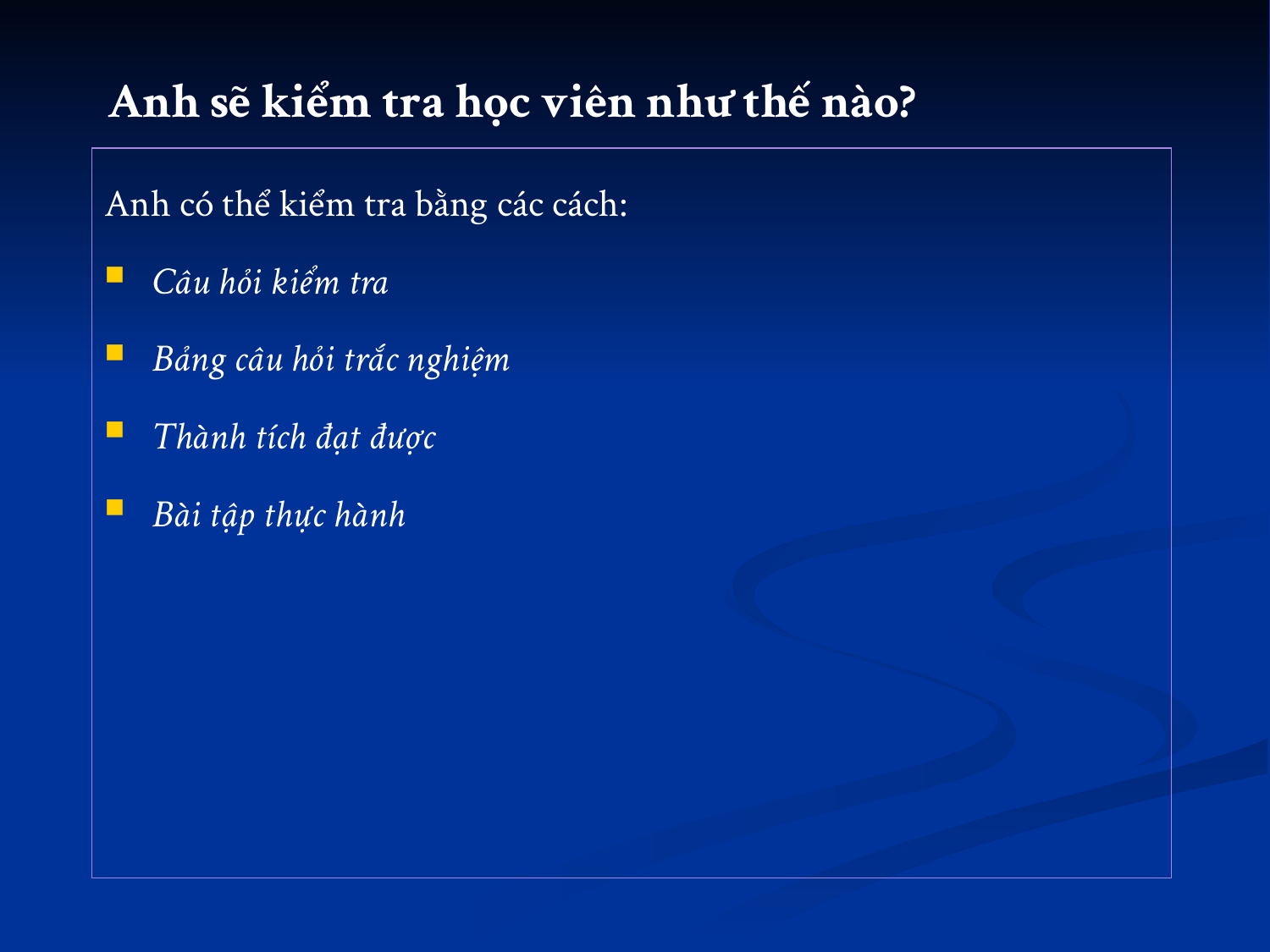

Anh sẽ kiểm tra học viên như thế nào?
Anh có thể kiểm tra bằng các cách:
Câu hỏi kiểm tra
Bảng câu hỏi trắc nghiệm
Thành tích đạt được
Bài tập thực hành